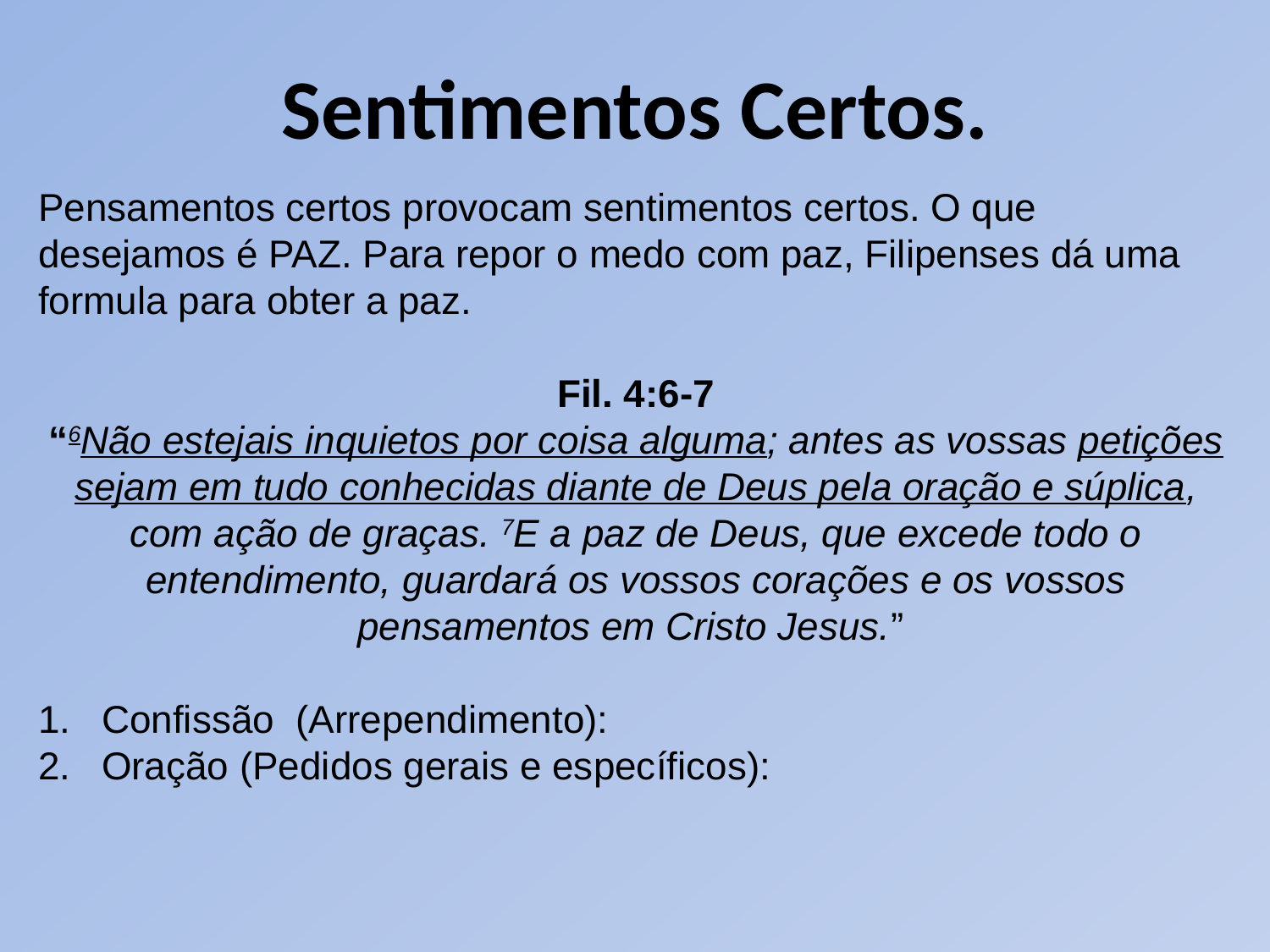

Sentimentos Certos.
Pensamentos certos provocam sentimentos certos. O que desejamos é PAZ. Para repor o medo com paz, Filipenses dá uma formula para obter a paz.

Fil. 4:6-7
“6Não estejais inquietos por coisa alguma; antes as vossas petições sejam em tudo conhecidas diante de Deus pela oração e súplica, com ação de graças. 7E a paz de Deus, que excede todo o entendimento, guardará os vossos corações e os vossos pensamentos em Cristo Jesus.”

Confissão  (Arrependimento):
Oração (Pedidos gerais e específicos):